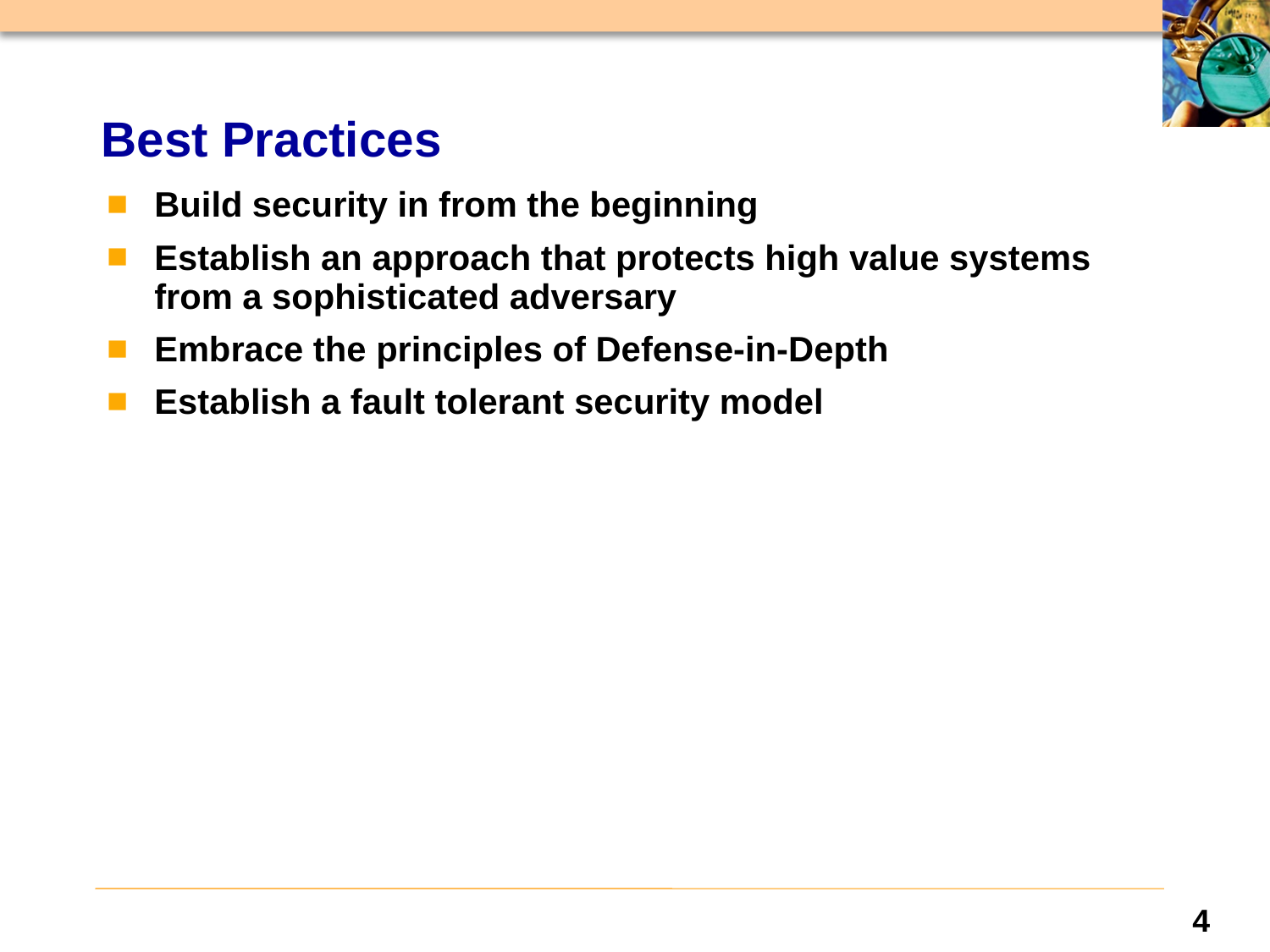

# Best Practices
Build security in from the beginning
Establish an approach that protects high value systems from a sophisticated adversary
Embrace the principles of Defense-in-Depth
Establish a fault tolerant security model